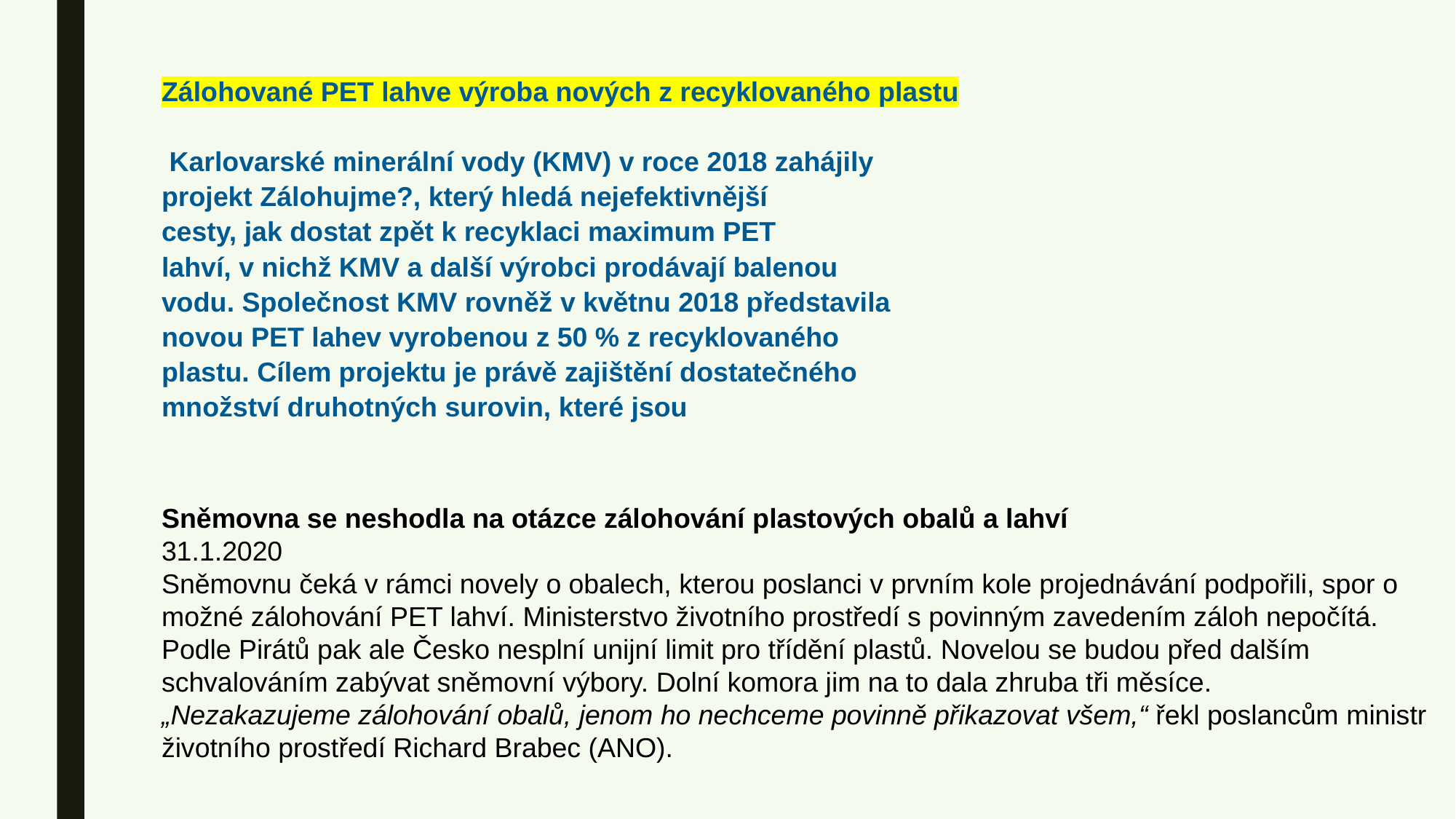

Zálohované PET lahve výroba nových z recyklovaného plastu

 Karlovarské minerální vody (KMV) v roce 2018 zahájily
projekt Zálohujme?, který hledá nejefektivnější
cesty, jak dostat zpět k recyklaci maximum PET
lahví, v nichž KMV a další výrobci prodávají balenou
vodu. Společnost KMV rovněž v květnu 2018 představila
novou PET lahev vyrobenou z 50 % z recyklovaného
plastu. Cílem projektu je právě zajištění dostatečného
množství druhotných surovin, které jsou

Sněmovna se neshodla na otázce zálohování plastových obalů a lahví
31.1.2020
Sněmovnu čeká v rámci novely o obalech, kterou poslanci v prvním kole projednávání podpořili, spor o možné zálohování PET lahví. Ministerstvo životního prostředí s povinným zavedením záloh nepočítá. Podle Pirátů pak ale Česko nesplní unijní limit pro třídění plastů. Novelou se budou před dalším schvalováním zabývat sněmovní výbory. Dolní komora jim na to dala zhruba tři měsíce.
„Nezakazujeme zálohování obalů, jenom ho nechceme povinně přikazovat všem,“ řekl poslancům ministr životního prostředí Richard Brabec (ANO).